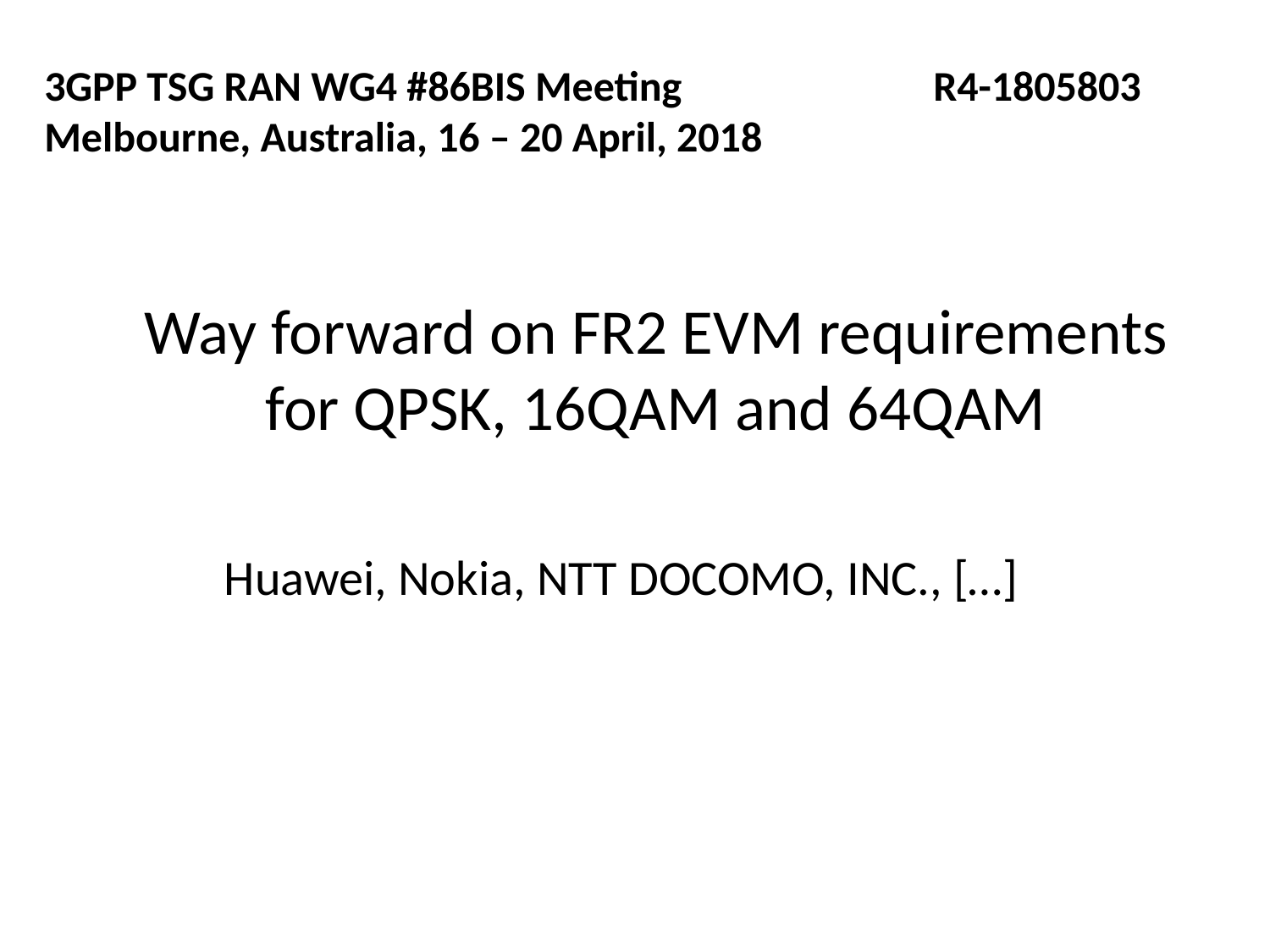

3GPP TSG RAN WG4 #86BIS Meeting                  	R4-1805803
Melbourne, Australia, 16 – 20 April, 2018

# Way forward on FR2 EVM requirements for QPSK, 16QAM and 64QAM
	Huawei, Nokia, NTT DOCOMO, INC., […]